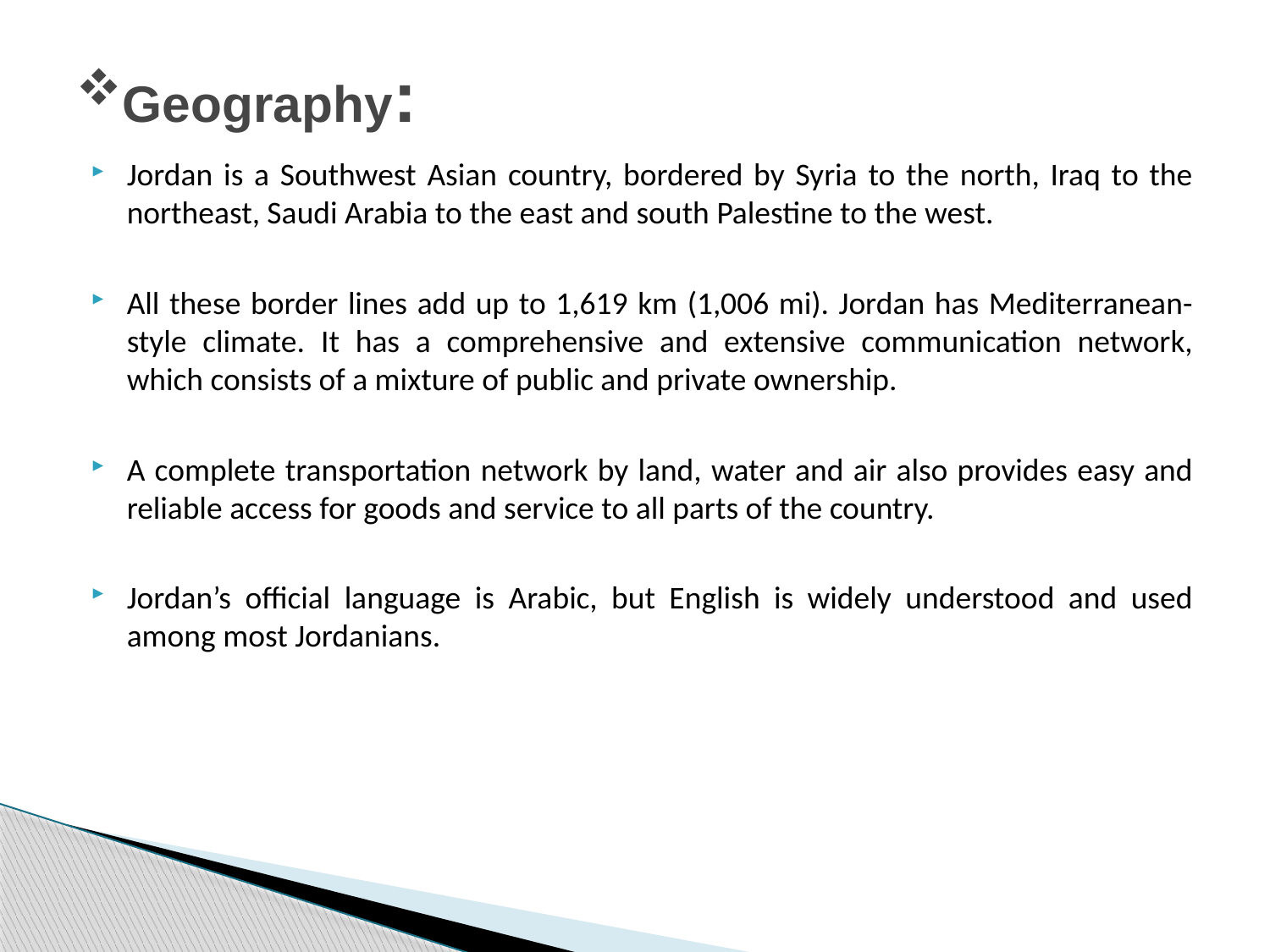

# Geography:
Jordan is a Southwest Asian country, bordered by Syria to the north, Iraq to the northeast, Saudi Arabia to the east and south Palestine to the west.

All these border lines add up to 1,619 km (1,006 mi). Jordan has Mediterranean- style climate. It has a comprehensive and extensive communication network, which consists of a mixture of public and private ownership.

A complete transportation network by land, water and air also provides easy and reliable access for goods and service to all parts of the country.

Jordan’s official language is Arabic, but English is widely understood and used among most Jordanians.